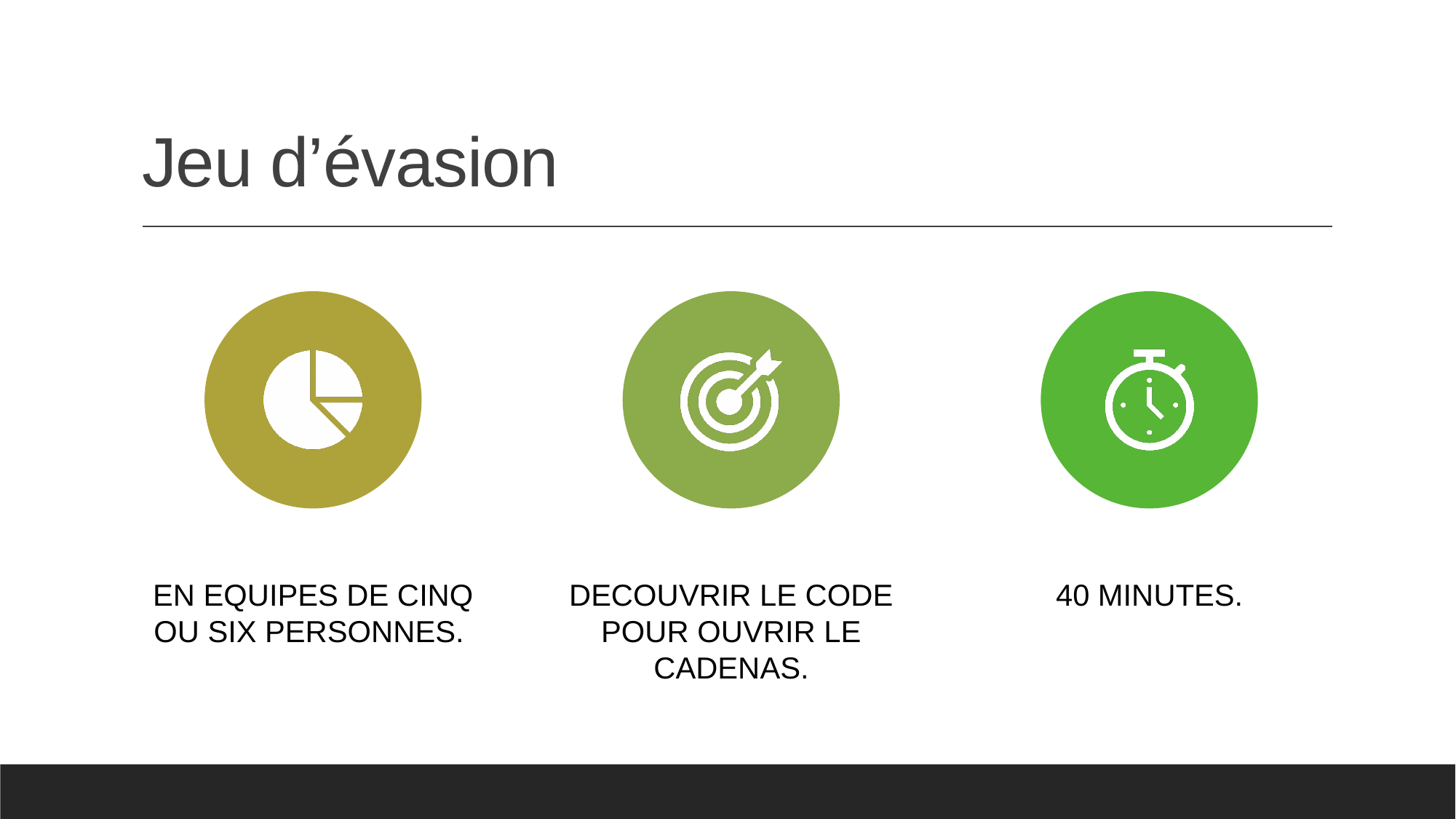

# Jeu d’évasion
En equipes de cinq ou six personnes.
decouvrir le code pour ouvrir le cadenas.
40 minutes.